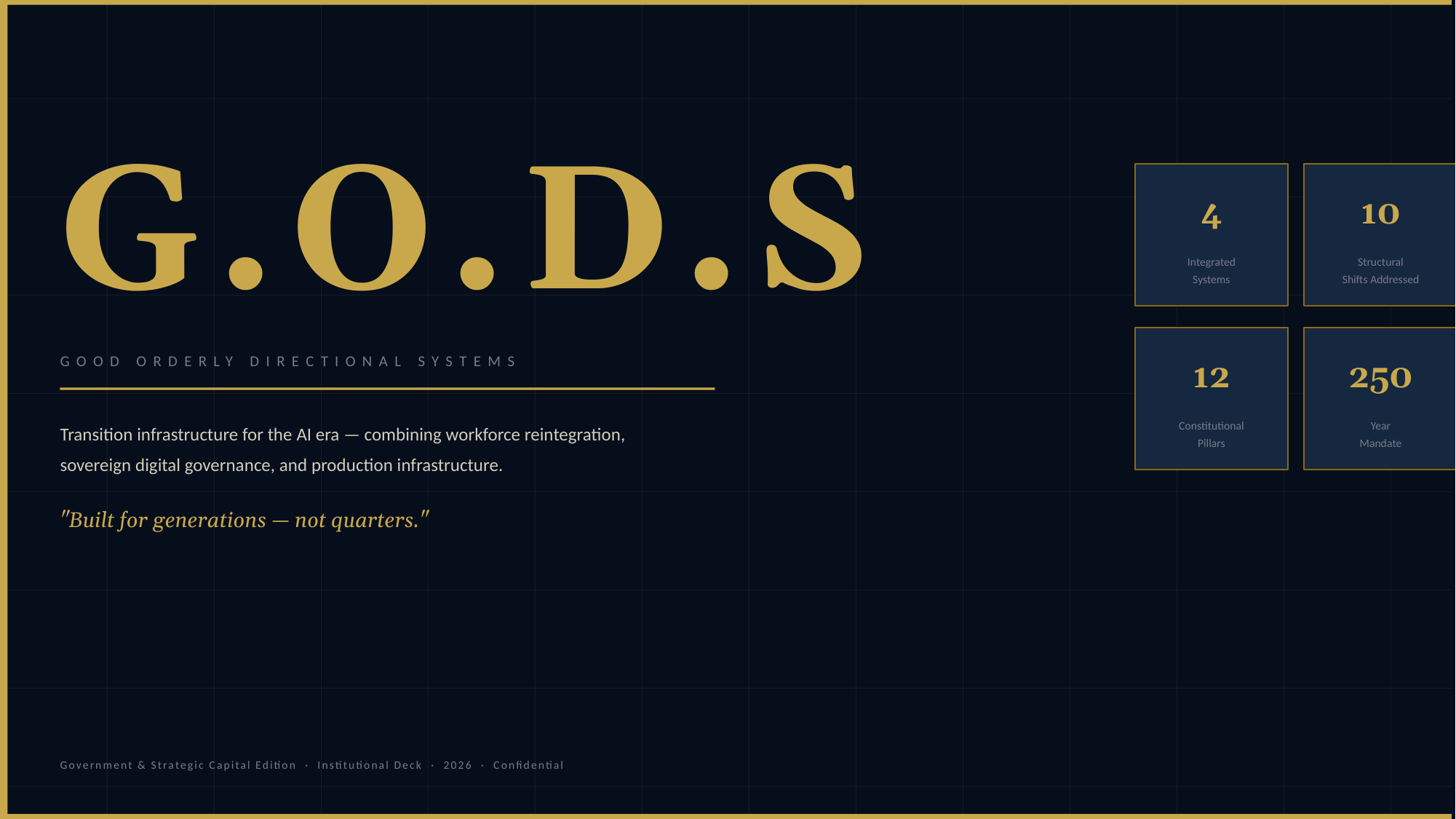

G.O.D.S

4
10

Integrated
Systems
Structural
Shifts Addressed

GOOD ORDERLY DIRECTIONAL SYSTEMS
12
250

Transition infrastructure for the AI era — combining workforce reintegration,
sovereign digital governance, and production infrastructure.
Constitutional
Pillars
Year
Mandate

"Built for generations — not quarters."

Government & Strategic Capital Edition  ·  Institutional Deck  ·  2026  ·  Confidential